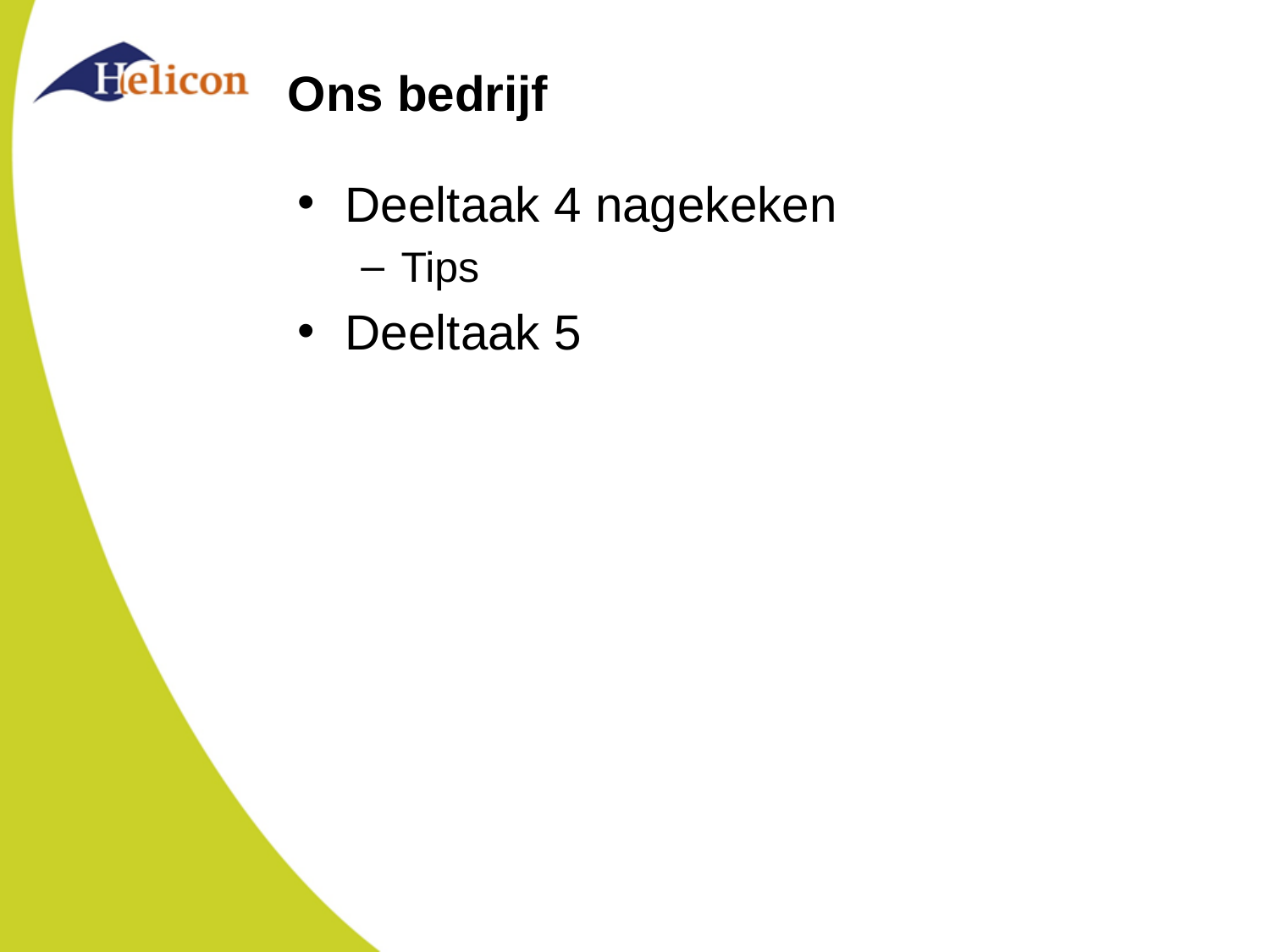

# Ons bedrijf
Deeltaak 4 nagekeken
Tips
Deeltaak 5